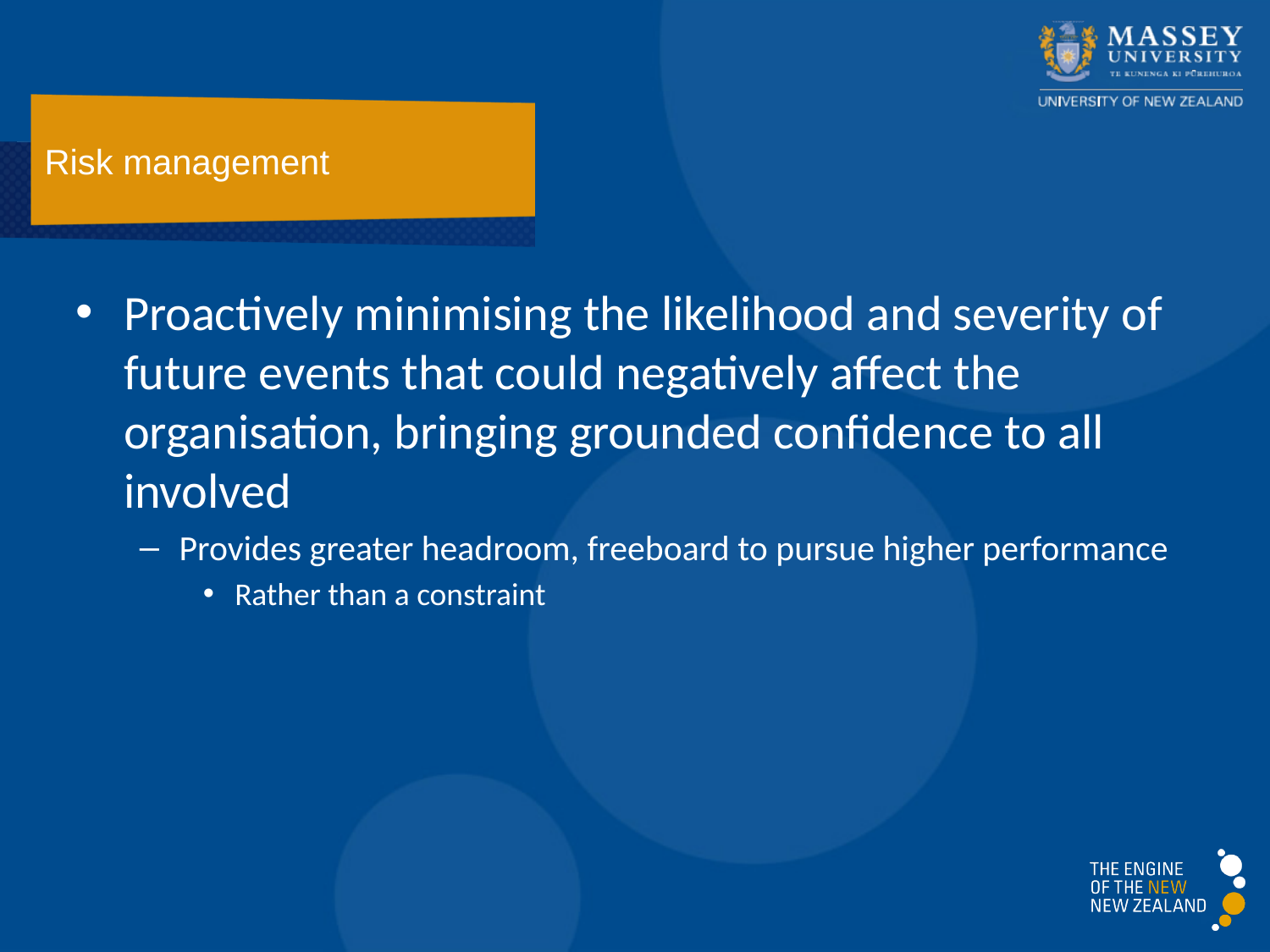

# Risk management
Proactively minimising the likelihood and severity of future events that could negatively affect the organisation, bringing grounded confidence to all involved
Provides greater headroom, freeboard to pursue higher performance
Rather than a constraint